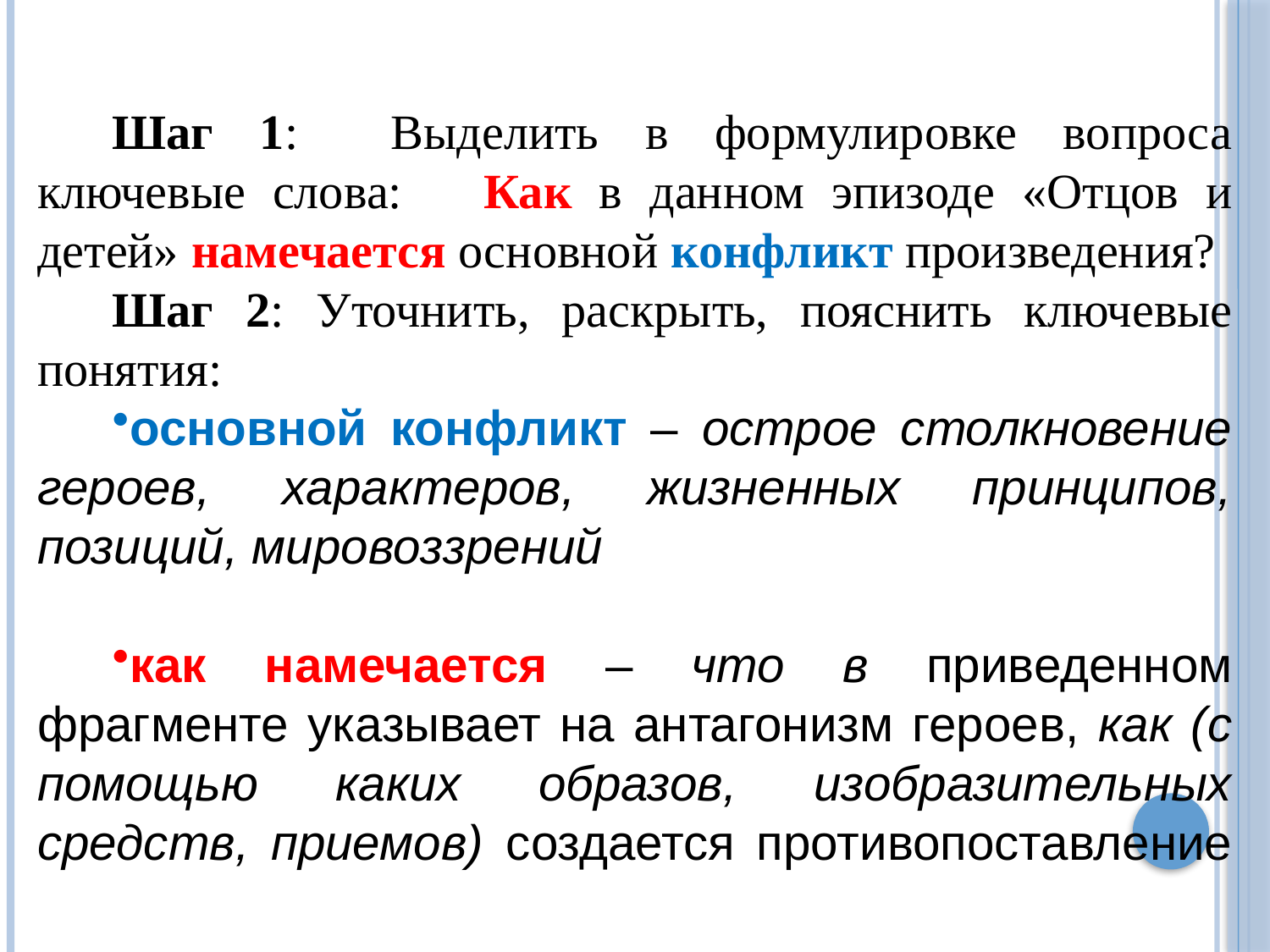

Шаг 1:  Выделить в формулировке вопроса ключевые слова:   Как в данном эпизоде «Отцов и детей» намечается основной конфликт произведения?
Шаг 2: Уточнить, раскрыть, пояснить ключевые понятия:
основной конфликт – острое столкновение героев, характеров, жизненных принципов, позиций, мировоззрений

как намечается – что в приведенном фрагменте указывает на антагонизм героев, как (с помощью каких образов, изобразительных средств, приемов) создается противопоставление